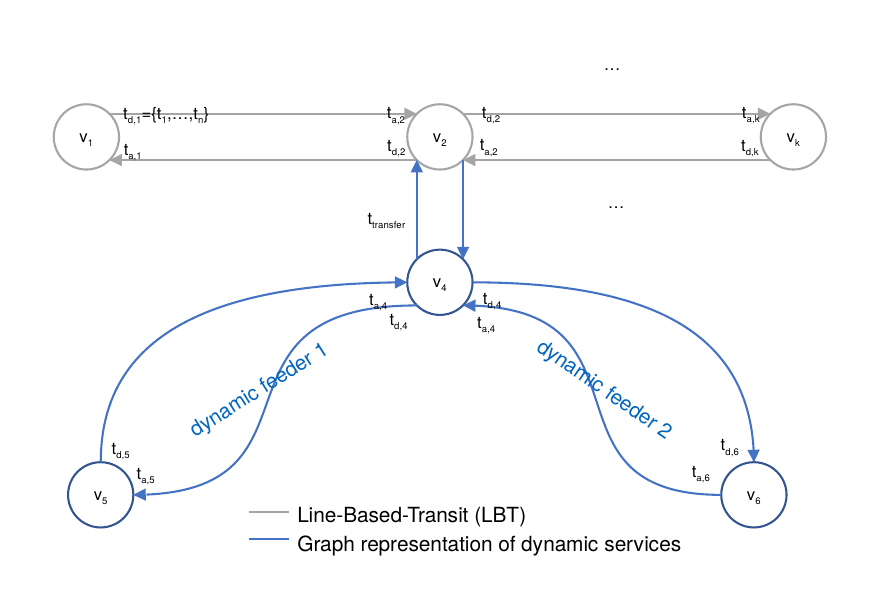

…
td,2
ta,k
ta,2
td,1={t1,…,tn}
v1
v2
vk
ta,2
td,k
td,2
ta,1
…
ttransfer
v4
td,4
ta,4
td,4
ta,4
dynamic feeder 2
dynamic feeder 1
td,6
td,5
ta,6
ta,5
v5
v6
Line-Based-Transit (LBT)
Graph representation of dynamic services